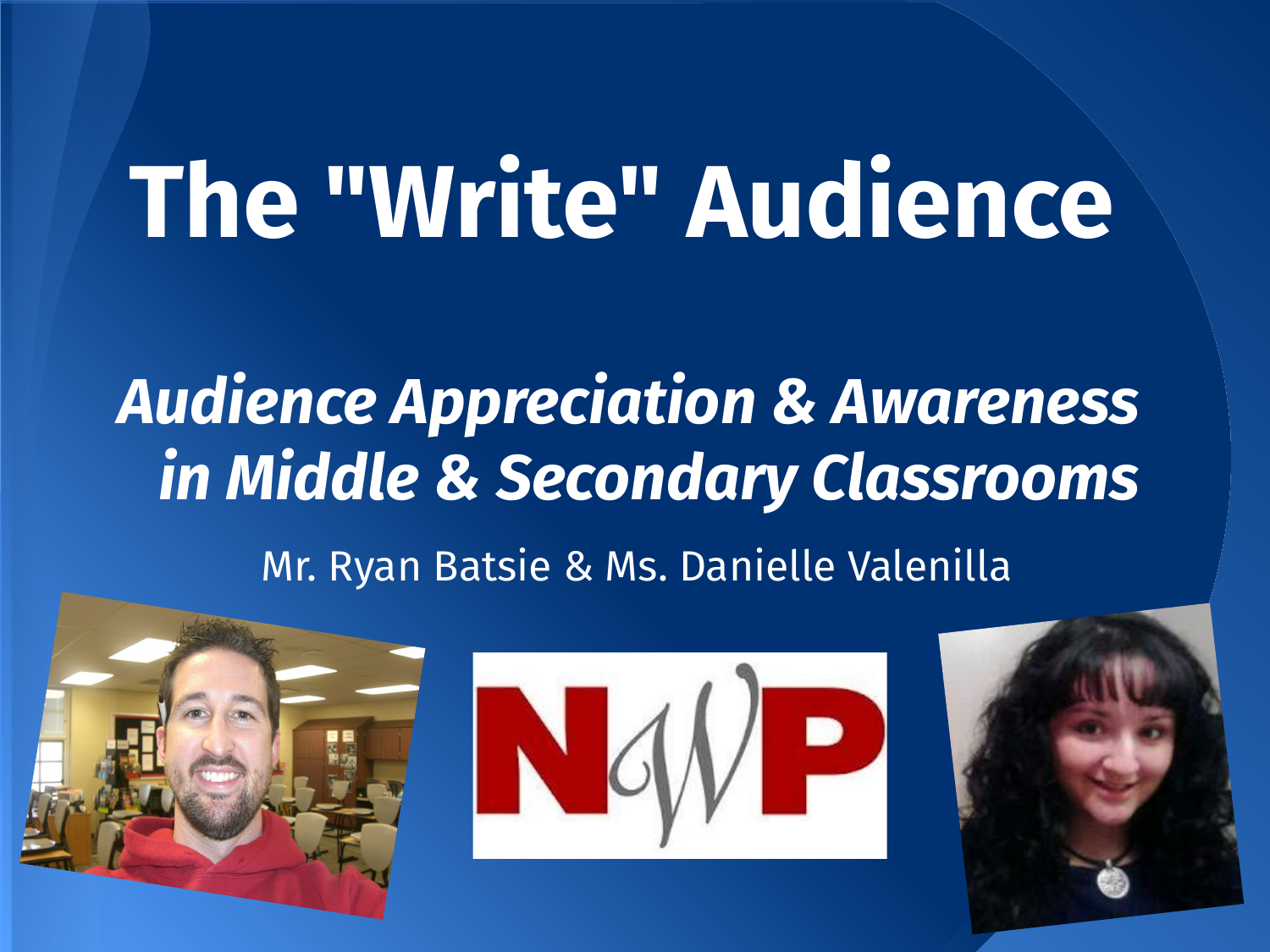

# The "Write" Audience

Audience Appreciation & Awareness in Middle & Secondary Classrooms
Mr. Ryan Batsie & Ms. Danielle Valenilla